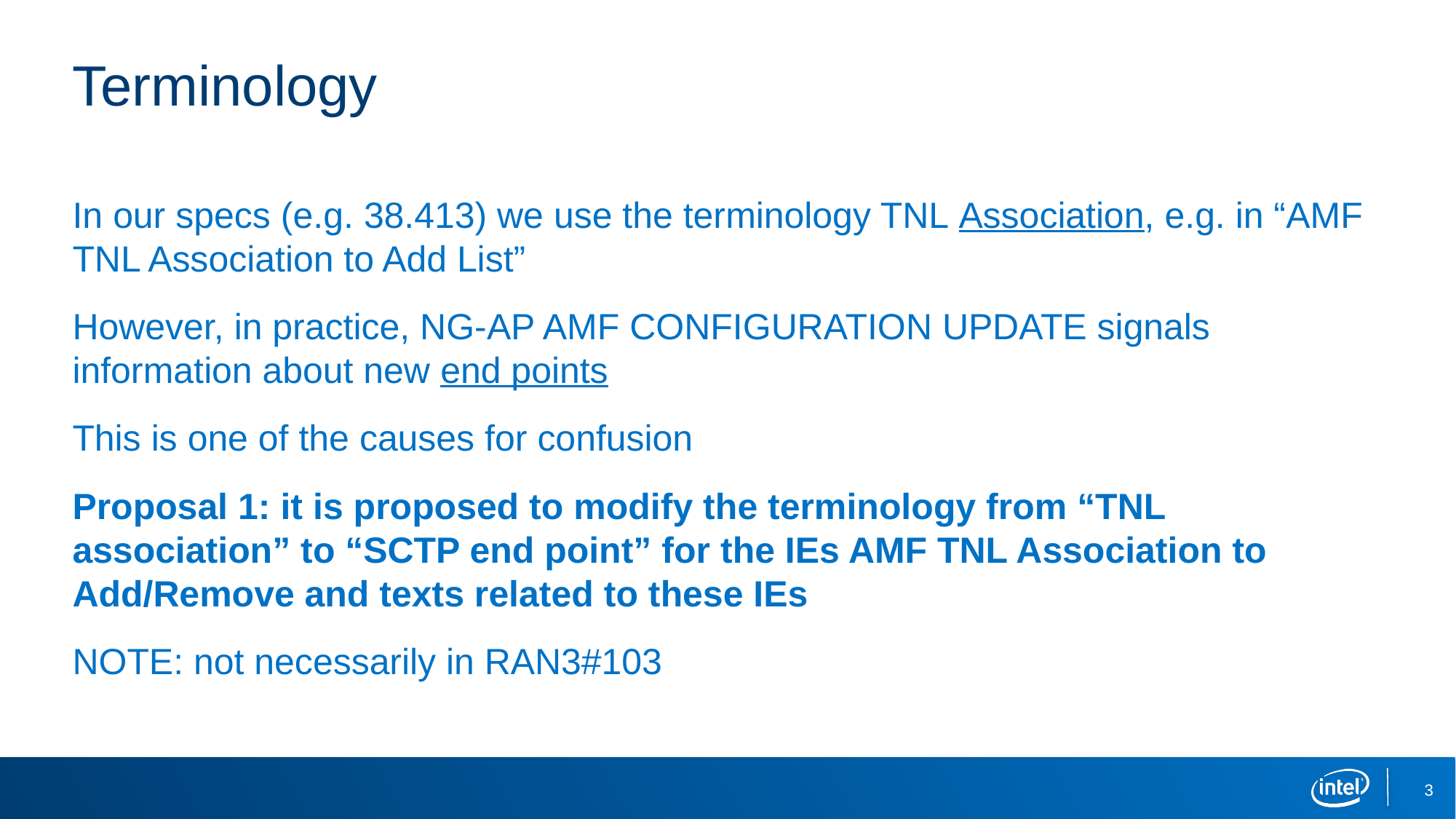

# Terminology
In our specs (e.g. 38.413) we use the terminology TNL Association, e.g. in “AMF TNL Association to Add List”
However, in practice, NG-AP AMF CONFIGURATION UPDATE signals information about new end points
This is one of the causes for confusion
Proposal 1: it is proposed to modify the terminology from “TNL association” to “SCTP end point” for the IEs AMF TNL Association to Add/Remove and texts related to these IEs
NOTE: not necessarily in RAN3#103
3